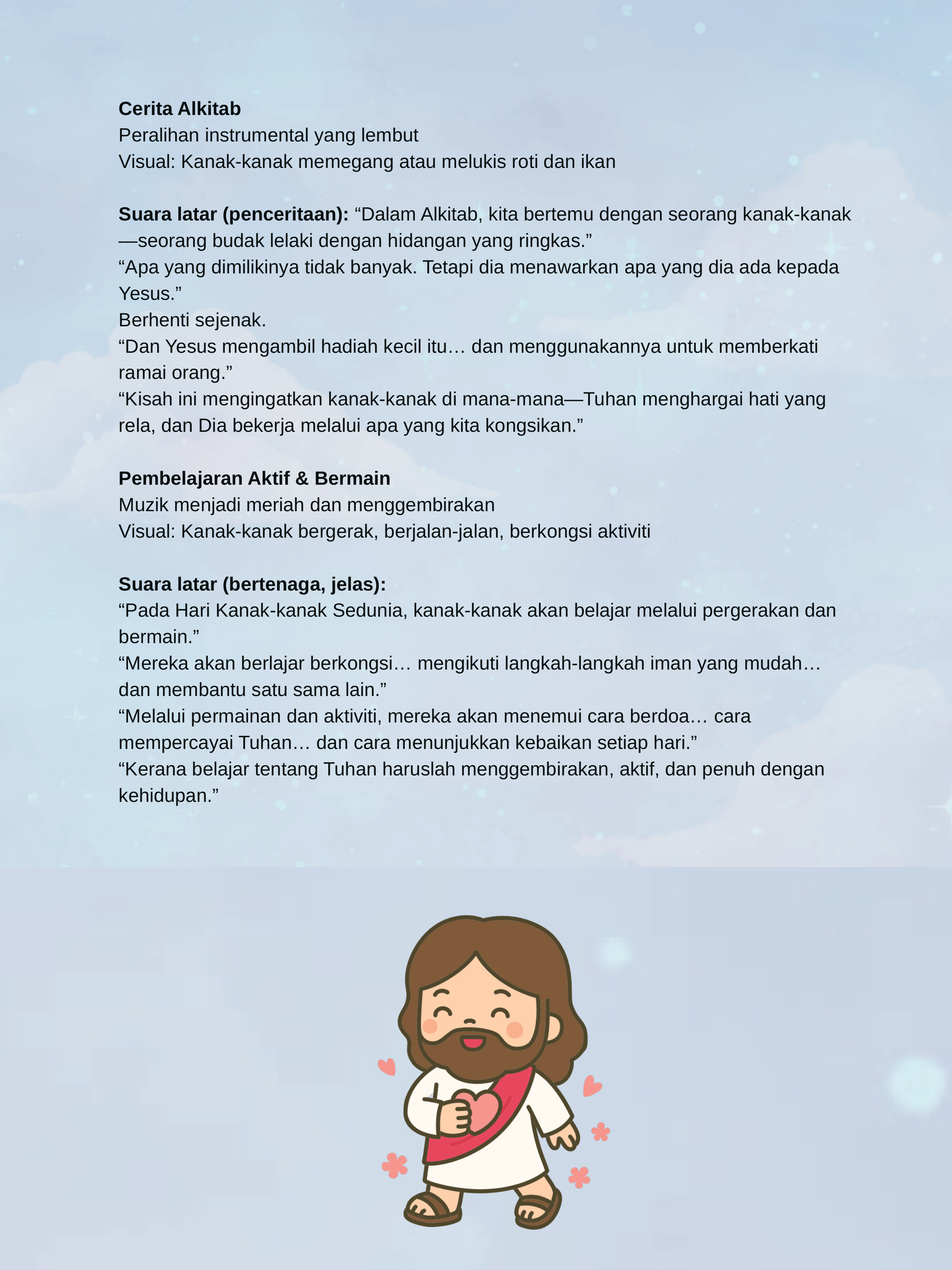

Cerita Alkitab
Peralihan instrumental yang lembut
Visual: Kanak-kanak memegang atau melukis roti dan ikan

Suara latar (penceritaan): “Dalam Alkitab, kita bertemu dengan seorang kanak-kanak—seorang budak lelaki dengan hidangan yang ringkas.”
“Apa yang dimilikinya tidak banyak. Tetapi dia menawarkan apa yang dia ada kepada Yesus.”
Berhenti sejenak.
“Dan Yesus mengambil hadiah kecil itu… dan menggunakannya untuk memberkati ramai orang.”
“Kisah ini mengingatkan kanak-kanak di mana-mana—Tuhan menghargai hati yang rela, dan Dia bekerja melalui apa yang kita kongsikan.”

Pembelajaran Aktif & Bermain
Muzik menjadi meriah dan menggembirakan
Visual: Kanak-kanak bergerak, berjalan-jalan, berkongsi aktiviti

Suara latar (bertenaga, jelas):
“Pada Hari Kanak-kanak Sedunia, kanak-kanak akan belajar melalui pergerakan dan bermain.”
“Mereka akan berlajar berkongsi… mengikuti langkah-langkah iman yang mudah… dan membantu satu sama lain.”
“Melalui permainan dan aktiviti, mereka akan menemui cara berdoa… cara mempercayai Tuhan… dan cara menunjukkan kebaikan setiap hari.”
“Kerana belajar tentang Tuhan haruslah menggembirakan, aktif, dan penuh dengan kehidupan.”